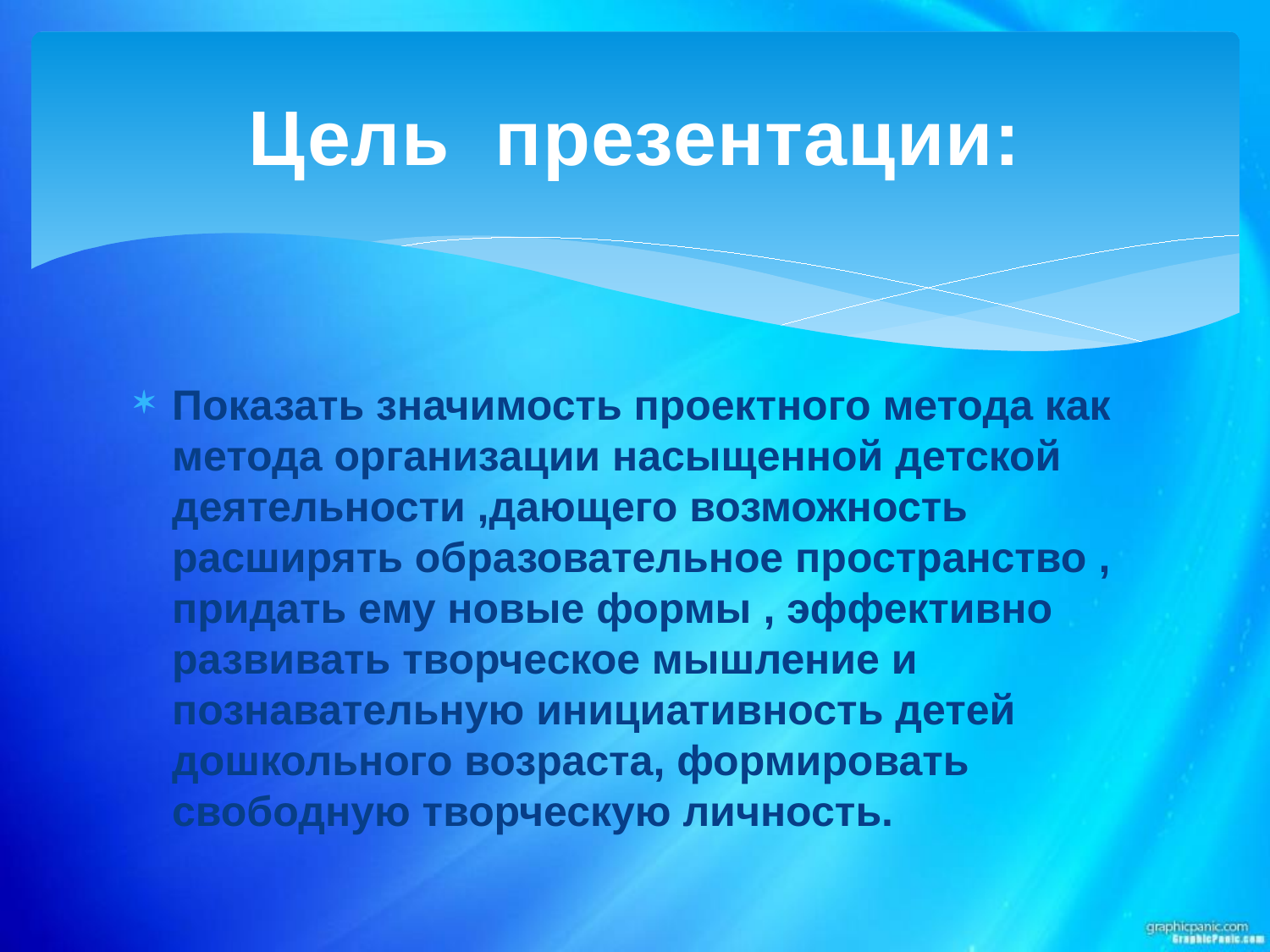

# Цель  презентации:
Показать значимость проектного метода как метода организации насыщенной детской деятельности ,дающего возможность расширять образовательное пространство , придать ему новые формы , эффективно развивать творческое мышление и познавательную инициативность детей дошкольного возраста, формировать свободную творческую личность.